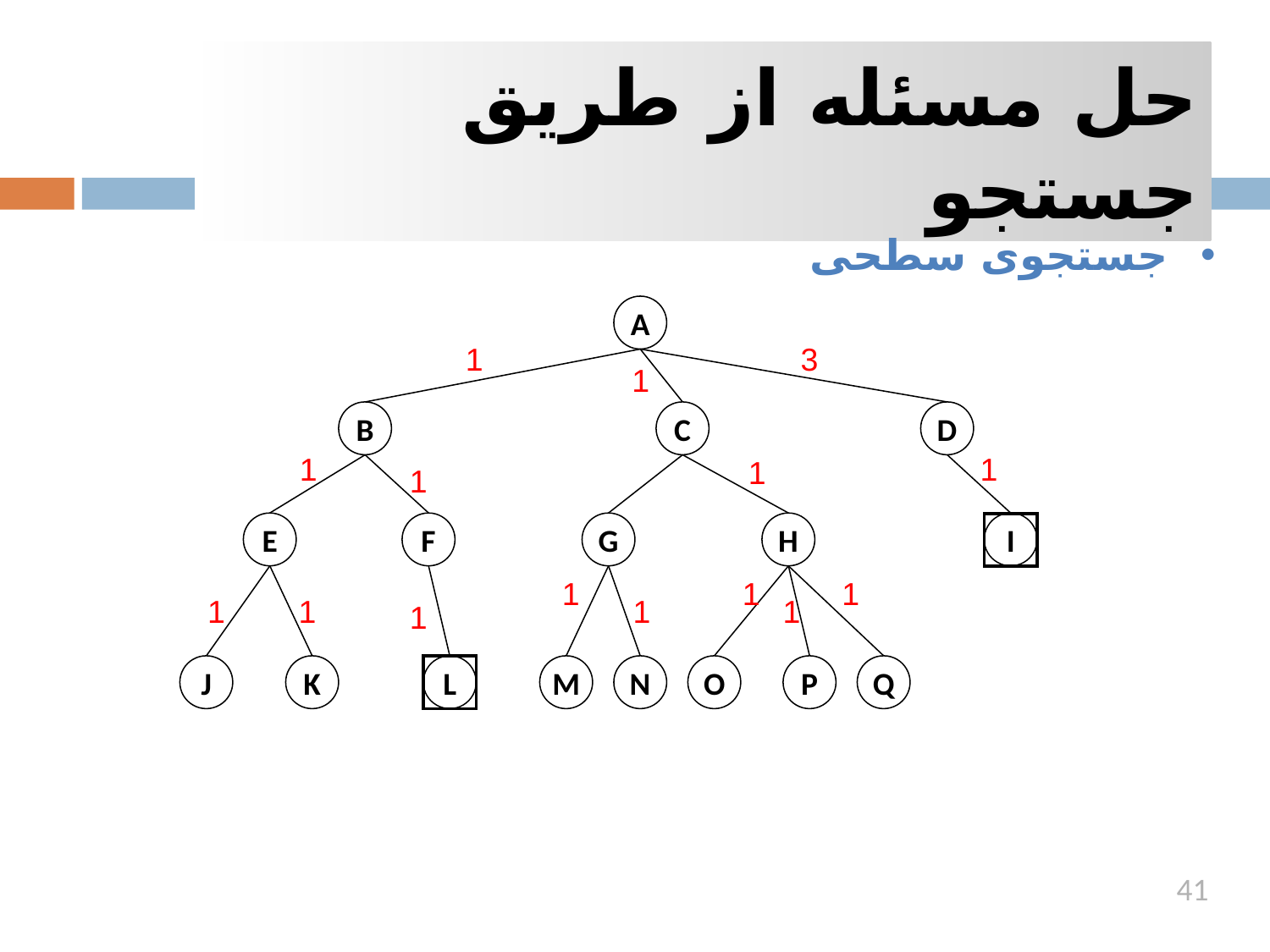

حل مسئله از طريق جستجو
جستجوی سطحی

A
B
C
D
E
F
G
H
I

J
K
L

M
N
O
P
Q
3
1
1
1
1
1
1
1
1
1
1
1
1
1
1
41